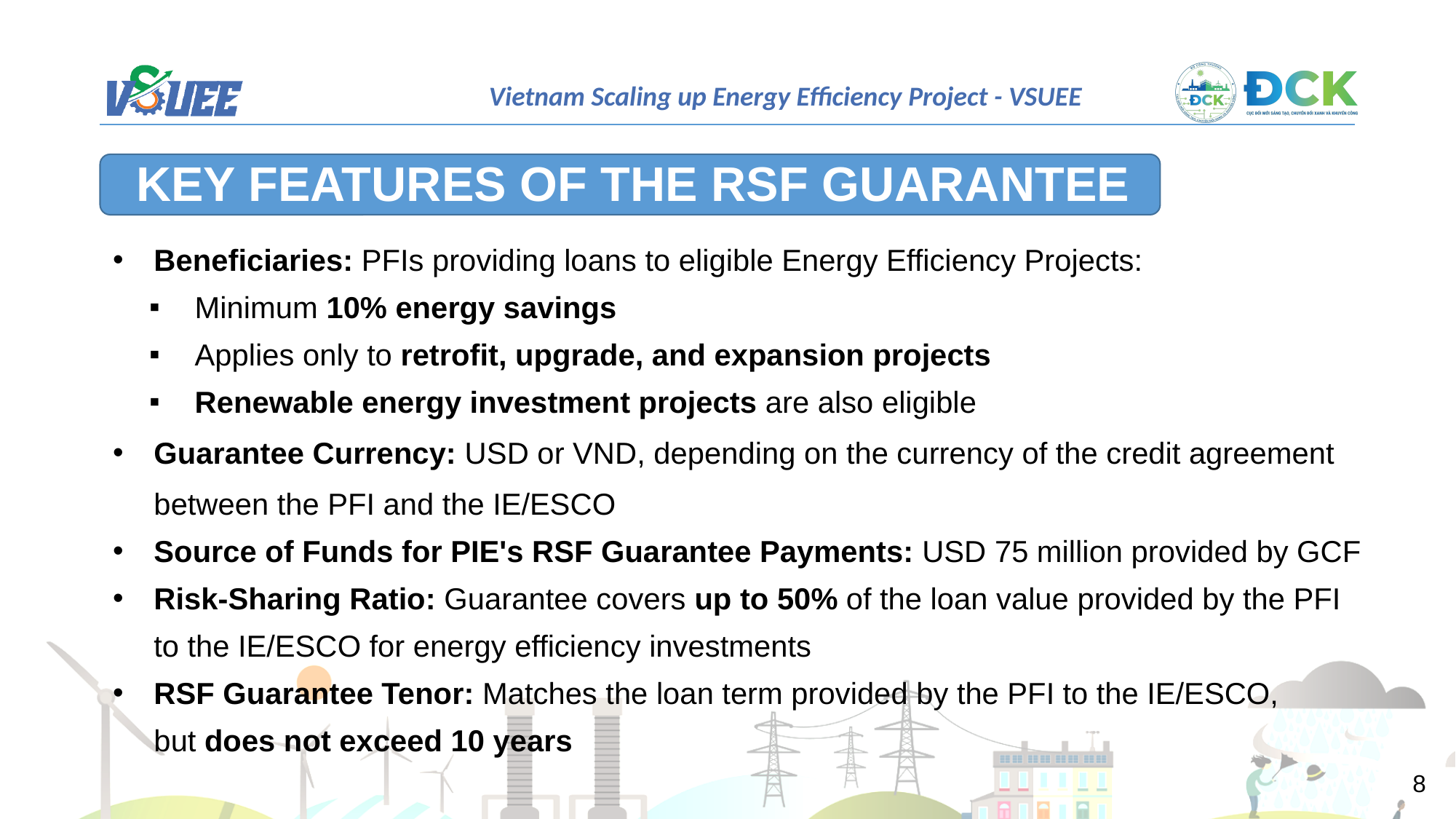

KEY FEATURES OF THE RSF GUARANTEE
Beneficiaries: PFIs providing loans to eligible Energy Efficiency Projects:
Minimum 10% energy savings
Applies only to retrofit, upgrade, and expansion projects
Renewable energy investment projects are also eligible
Guarantee Currency: USD or VND, depending on the currency of the credit agreement between the PFI and the IE/ESCO
Source of Funds for PIE's RSF Guarantee Payments: USD 75 million provided by GCF
Risk-Sharing Ratio: Guarantee covers up to 50% of the loan value provided by the PFI to the IE/ESCO for energy efficiency investments
RSF Guarantee Tenor: Matches the loan term provided by the PFI to the IE/ESCO, but does not exceed 10 years
8